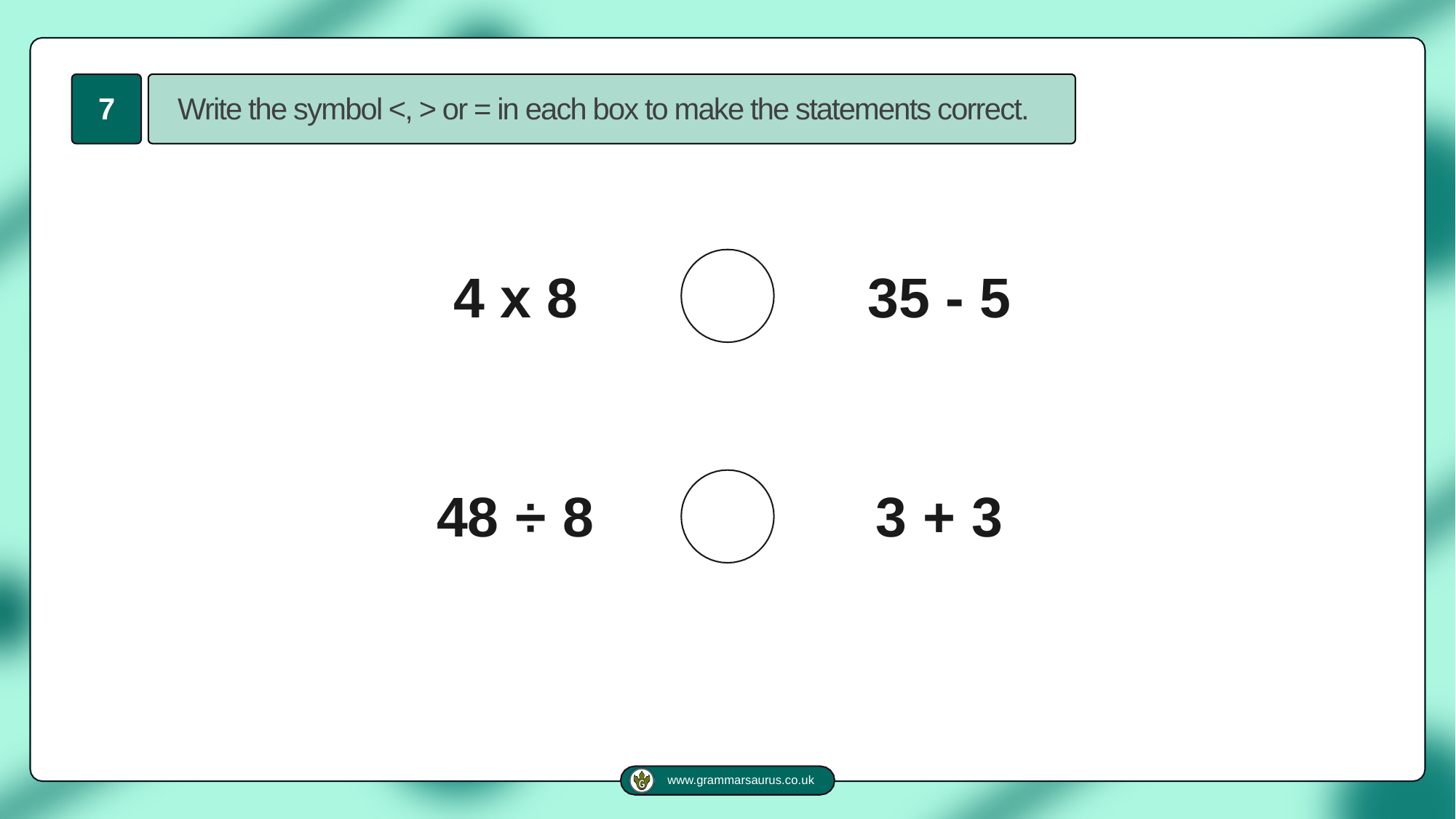

# 7	Write the symbol <, > or = in each box to make the statements correct.

4 x 8

48 ÷ 8
35 - 5

3 + 3
www.grammarsaurus.co.uk